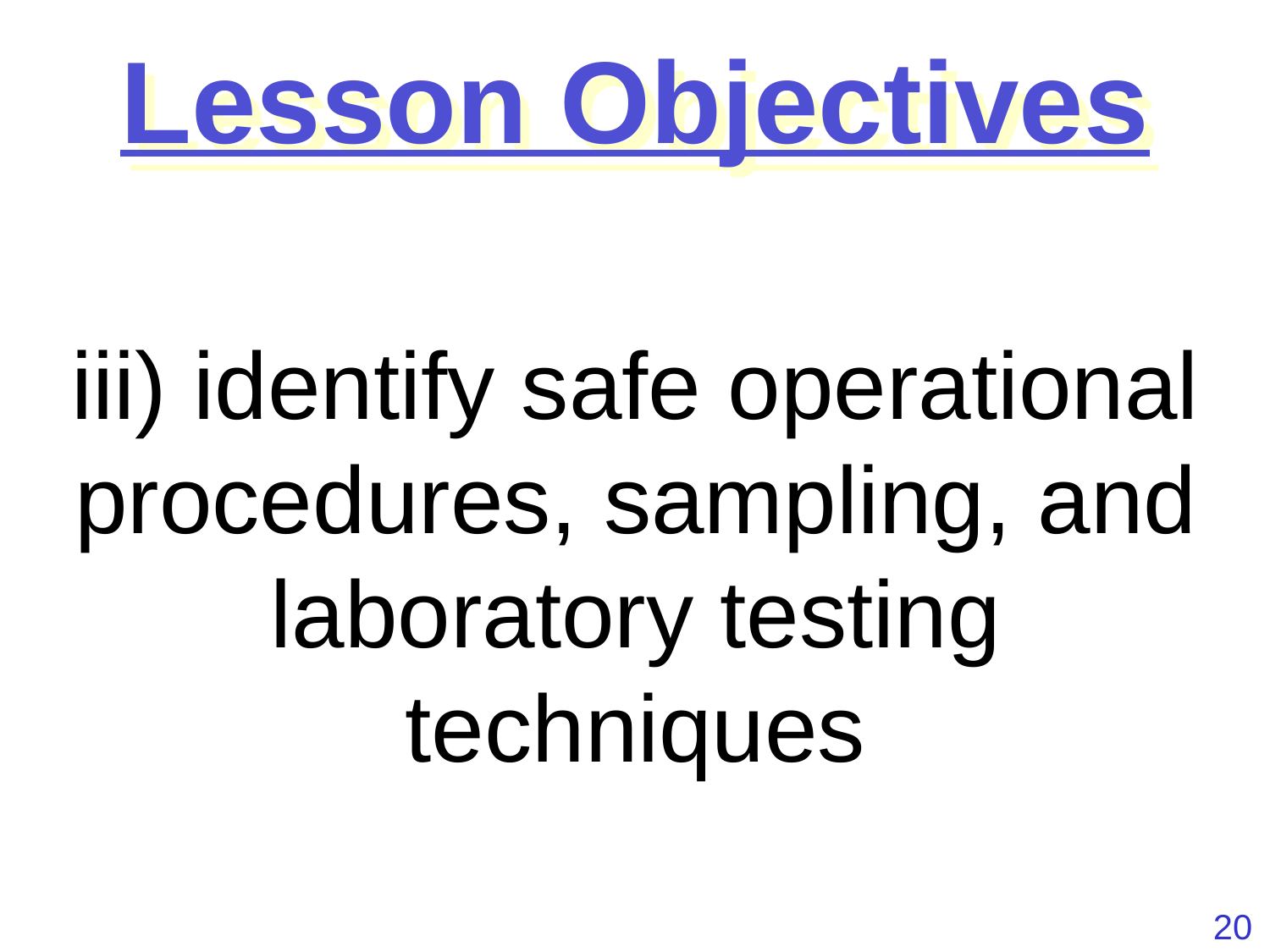

Lesson Objectives
iii) identify safe operational procedures, sampling, and laboratory testing techniques

20